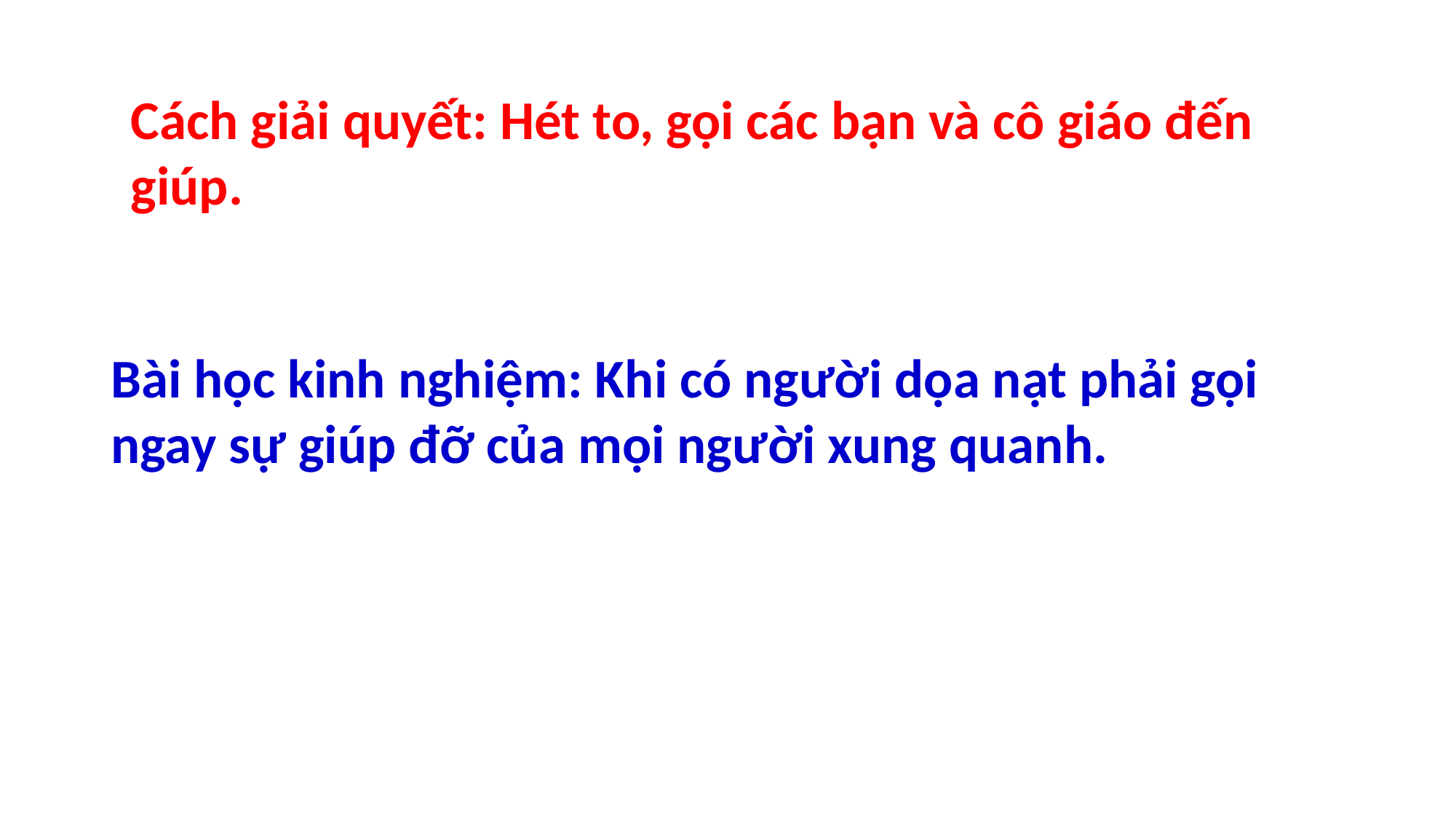

# Cách giải quyết: Hét to, gọi các bạn và cô giáo đến giúp.
Bài học kinh nghiệm: Khi có người dọa nạt phải gọi ngay sự giúp đỡ của mọi người xung quanh.